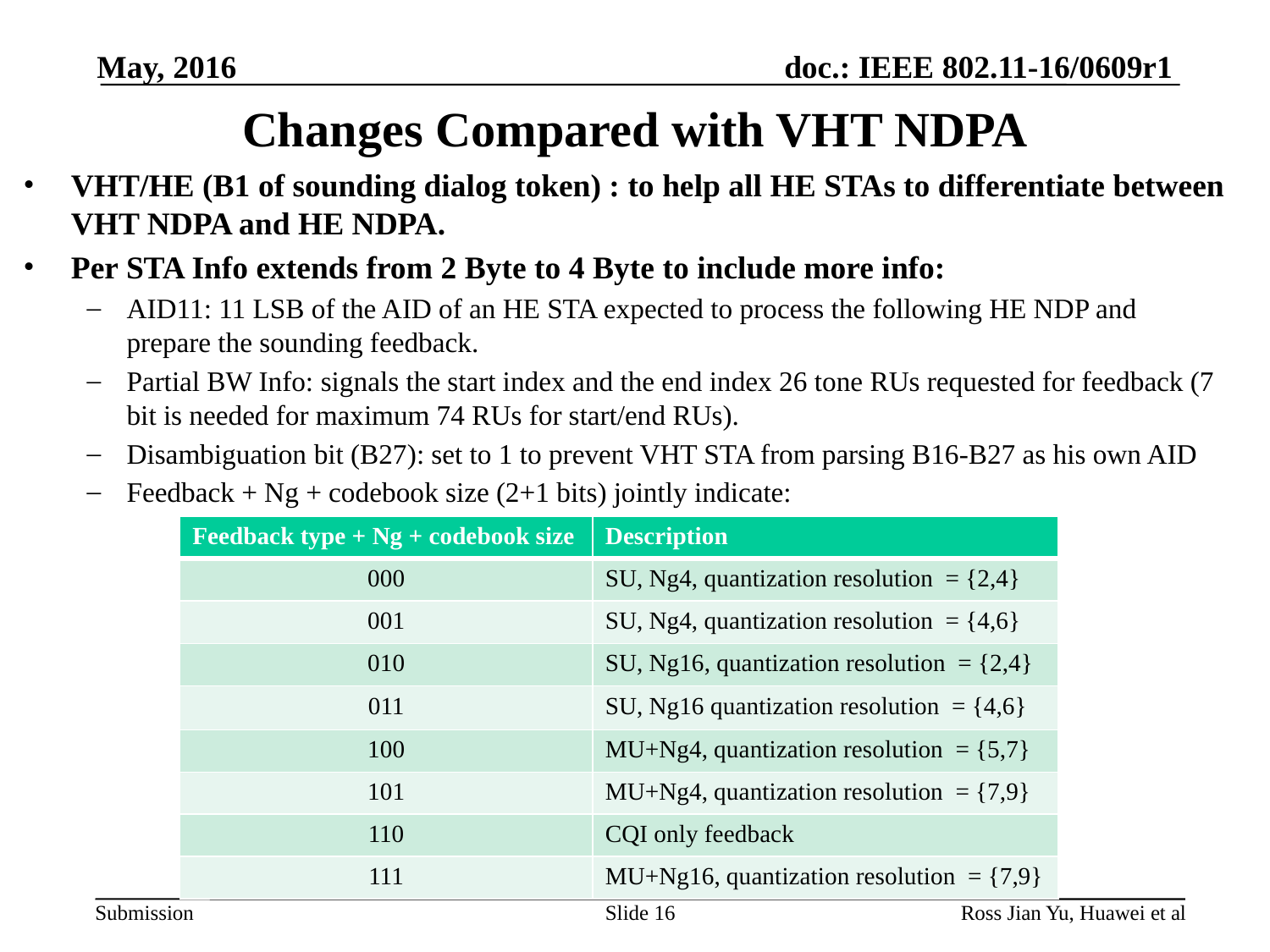

May, 2016
# Changes Compared with VHT NDPA
VHT/HE (B1 of sounding dialog token) : to help all HE STAs to differentiate between VHT NDPA and HE NDPA.
Per STA Info extends from 2 Byte to 4 Byte to include more info:
AID11: 11 LSB of the AID of an HE STA expected to process the following HE NDP and prepare the sounding feedback.
Partial BW Info: signals the start index and the end index 26 tone RUs requested for feedback (7 bit is needed for maximum 74 RUs for start/end RUs).
Disambiguation bit (B27): set to 1 to prevent VHT STA from parsing B16-B27 as his own AID
Feedback + Ng + codebook size (2+1 bits) jointly indicate:
| Feedback type + Ng + codebook size | Description |
| --- | --- |
| 000 | SU, Ng4, quantization resolution = {2,4} |
| 001 | SU, Ng4, quantization resolution = {4,6} |
| 010 | SU, Ng16, quantization resolution = {2,4} |
| 011 | SU, Ng16 quantization resolution = {4,6} |
| 100 | MU+Ng4, quantization resolution = {5,7} |
| 101 | MU+Ng4, quantization resolution = {7,9} |
| 110 | CQI only feedback |
| 111 | MU+Ng16, quantization resolution = {7,9} |
Slide 16
Ross Jian Yu, Huawei et al